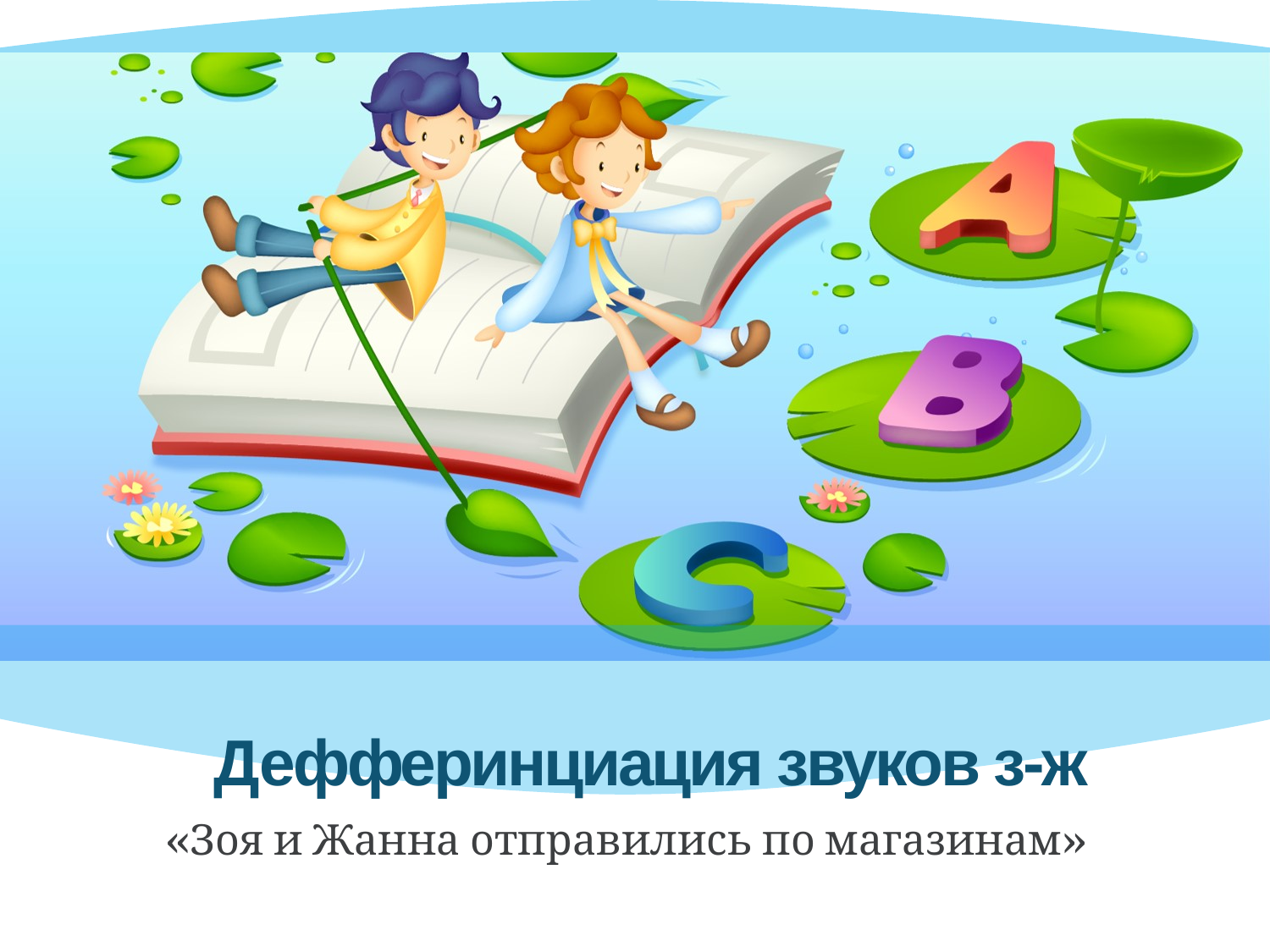

# Дефферинциация звуков з-ж
     «Зоя и Жанна отправились по магазинам»